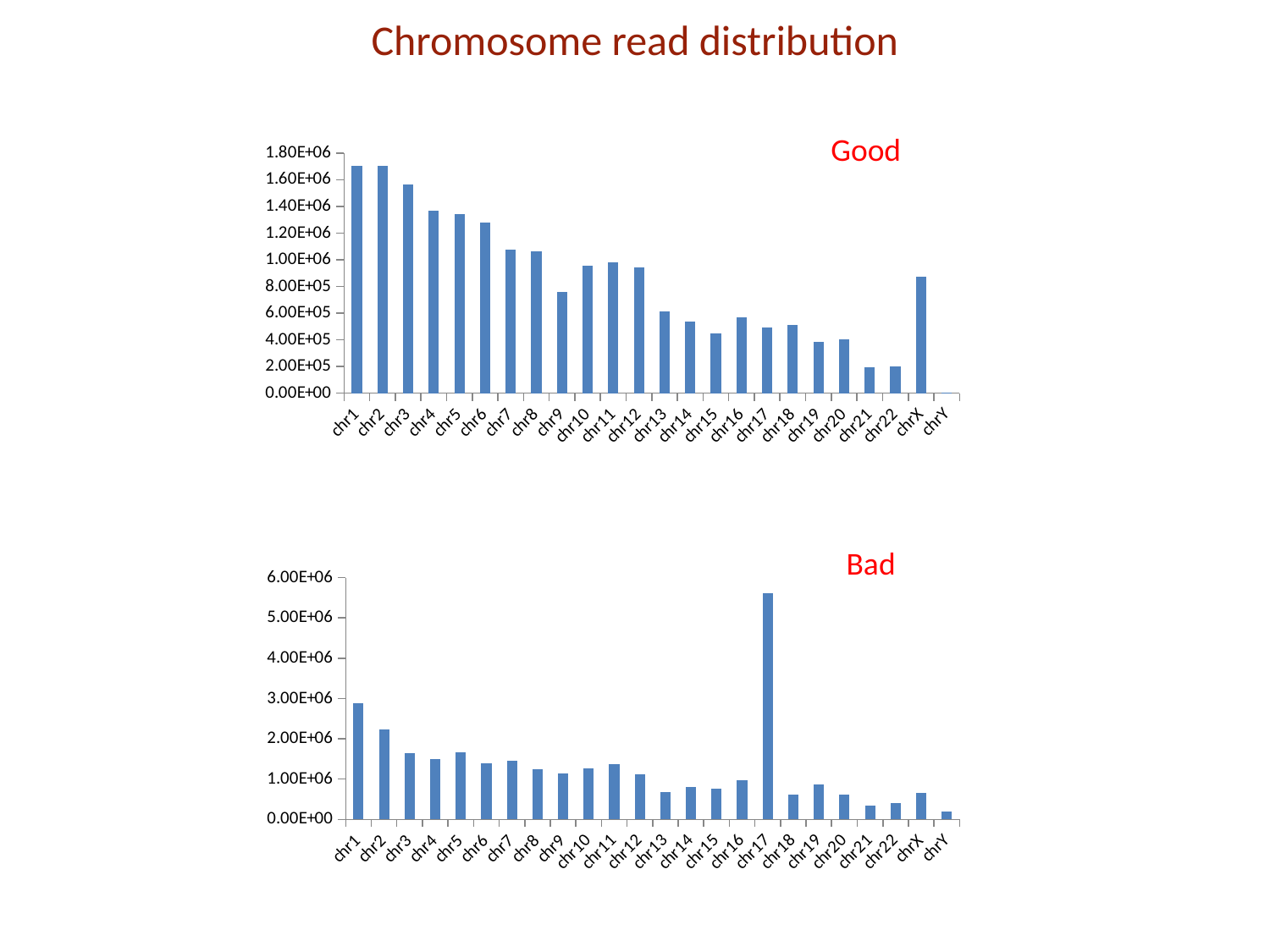

Chromosome read distribution
Good

### Chart

| Category |  |
|---|---|
| chr1 | 1704909.0 |
| chr2 | 1705523.0 |
| chr3 | 1565045.0 |
| chr4 | 1370251.0 |
| chr5 | 1342016.0 |
| chr6 | 1282266.0 |
| chr7 | 1075652.0 |
| chr8 | 1061394.0 |
| chr9 | 758309.0 |
| chr10 | 958104.0 |
| chr11 | 984286.0 |
| chr12 | 946026.0 |
| chr13 | 614551.0 |
| chr14 | 537072.0 |
| chr15 | 450417.0 |
| chr16 | 566965.0 |
| chr17 | 491326.0 |
| chr18 | 509432.0 |
| chr19 | 383596.0 |
| chr20 | 402205.0 |
| chr21 | 193010.0 |
| chr22 | 202299.0 |
| chrX | 875179.0 |
| chrY | 1721.0 |
Bad

### Chart

| Category |  |
|---|---|
| chr1 | 2879610.0 |
| chr2 | 2221294.0 |
| chr3 | 1646568.0 |
| chr4 | 1487108.0 |
| chr5 | 1657608.0 |
| chr6 | 1399818.0 |
| chr7 | 1451896.0 |
| chr8 | 1246744.0 |
| chr9 | 1147336.0 |
| chr10 | 1260796.0 |
| chr11 | 1366084.0 |
| chr12 | 1121816.0 |
| chr13 | 667666.0 |
| chr14 | 808404.0 |
| chr15 | 762338.0 |
| chr16 | 976570.0 |
| chr17 | 5604824.0 |
| chr18 | 606436.0 |
| chr19 | 862270.0 |
| chr20 | 618796.0 |
| chr21 | 331890.0 |
| chr22 | 410304.0 |
| chrX | 665866.0 |
| chrY | 201884.0 |